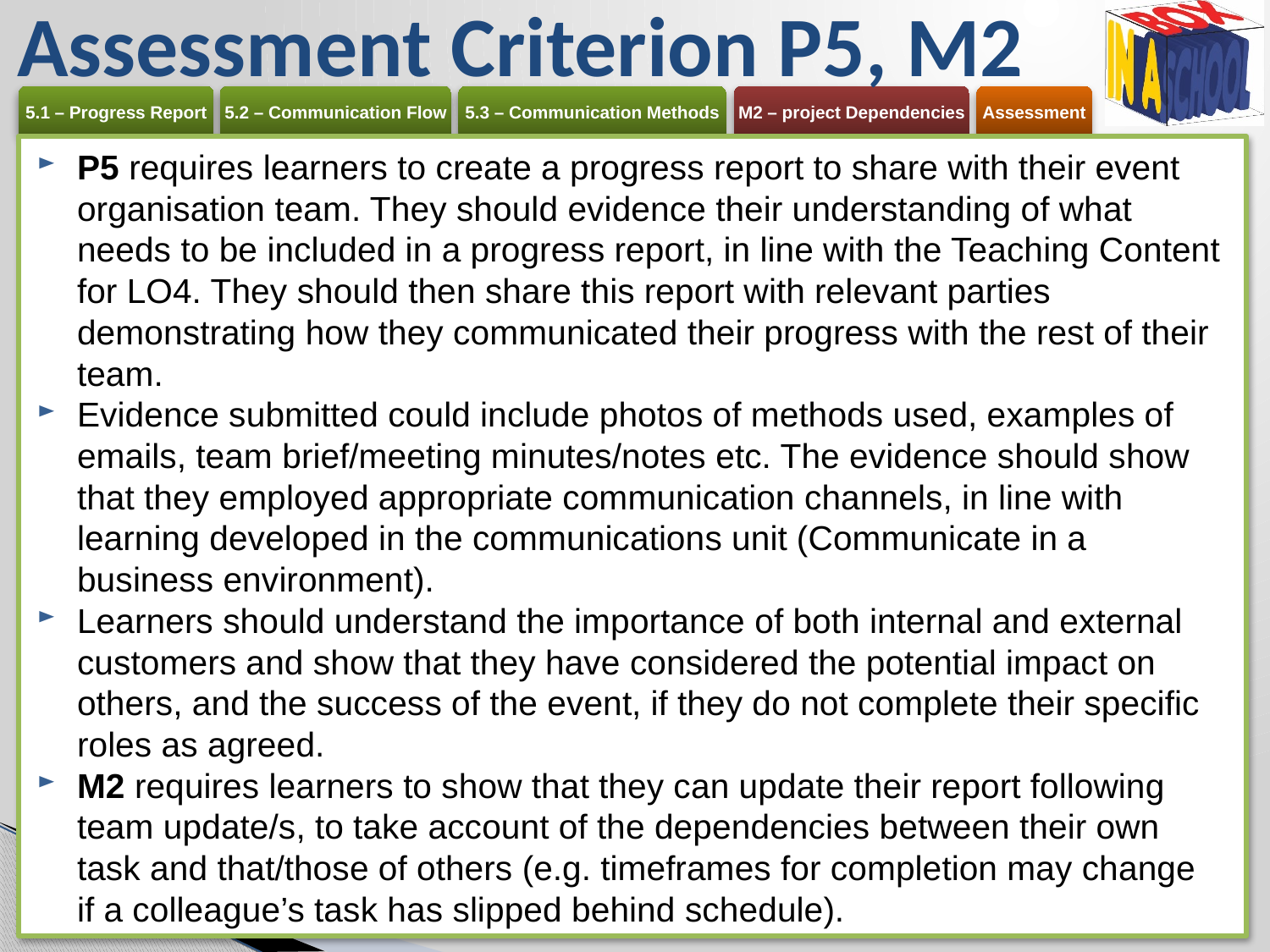

Assessment Criterion P5, M2
P5 requires learners to create a progress report to share with their event organisation team. They should evidence their understanding of what needs to be included in a progress report, in line with the Teaching Content for LO4. They should then share this report with relevant parties demonstrating how they communicated their progress with the rest of their team.
Evidence submitted could include photos of methods used, examples of emails, team brief/meeting minutes/notes etc. The evidence should show that they employed appropriate communication channels, in line with learning developed in the communications unit (Communicate in a business environment).
Learners should understand the importance of both internal and external customers and show that they have considered the potential impact on others, and the success of the event, if they do not complete their specific roles as agreed.
M2 requires learners to show that they can update their report following team update/s, to take account of the dependencies between their own task and that/those of others (e.g. timeframes for completion may change if a colleague’s task has slipped behind schedule).